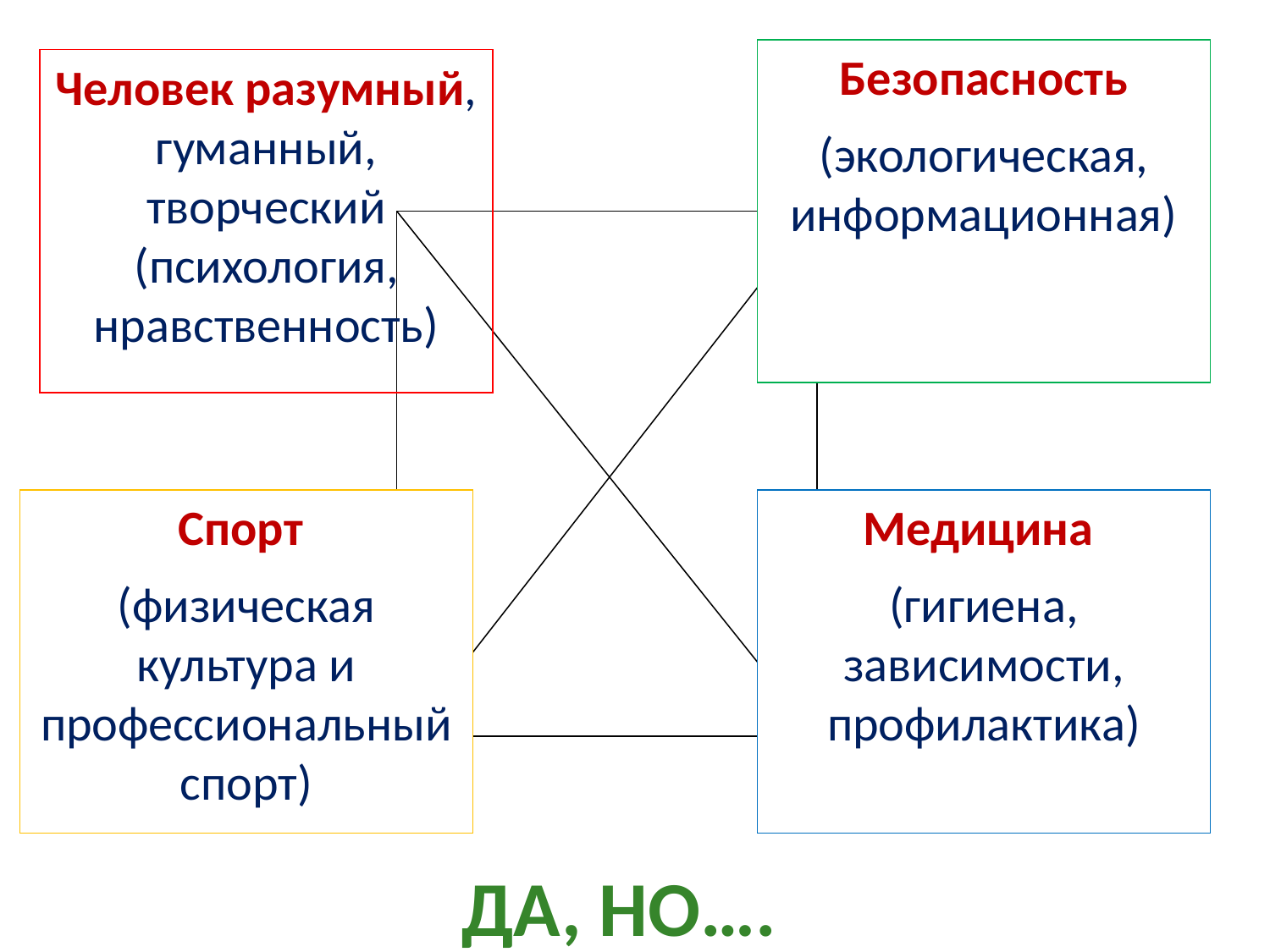

Безопасность
(экологическая, информационная)
Человек разумный, гуманный, творческий (психология, нравственность)

Спорт
(физическая культура и профессиональный спорт)
Медицина
(гигиена, зависимости, профилактика)

ДА, НО….